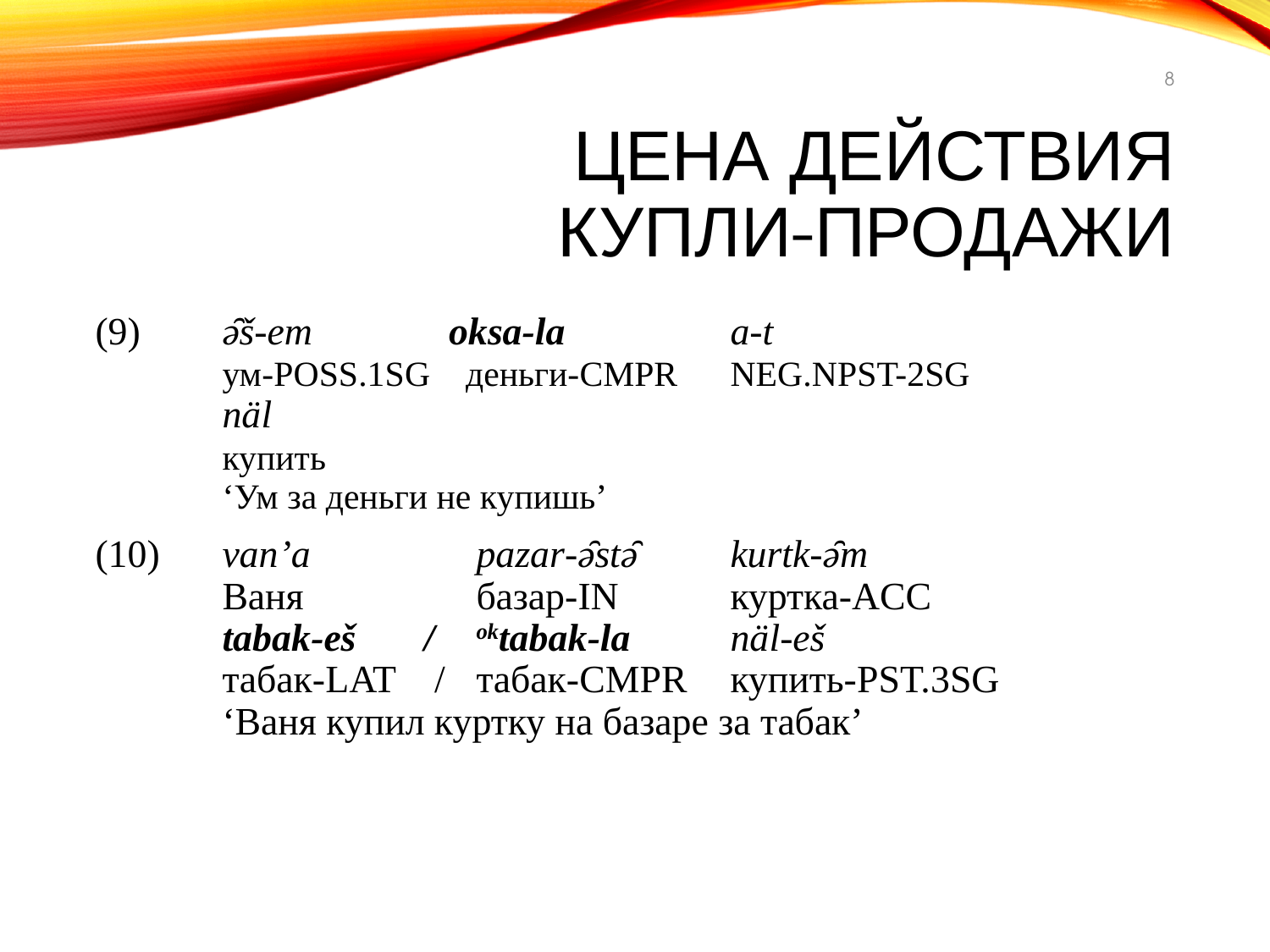

8
# Цена действия купли-продажи
(9)	ə̑š-em              oksa-la		a-t
	ум-poss.1sg    деньги-cmpr	neg.npst-2sg
	näl
	купить
	‘Ум за деньги не купишь’
(10) 	van’a 		pazar-ə̑stə̑ 	kurtk-ə̑m
	Ваня 		базар-in    	куртка-acc
	tabak-eš       /	oktabak-la 	näl-eš
	табак-lat    / 	табак-cmpr 	купить-pst.3sg
	‘Ваня купил куртку на базаре за табак’